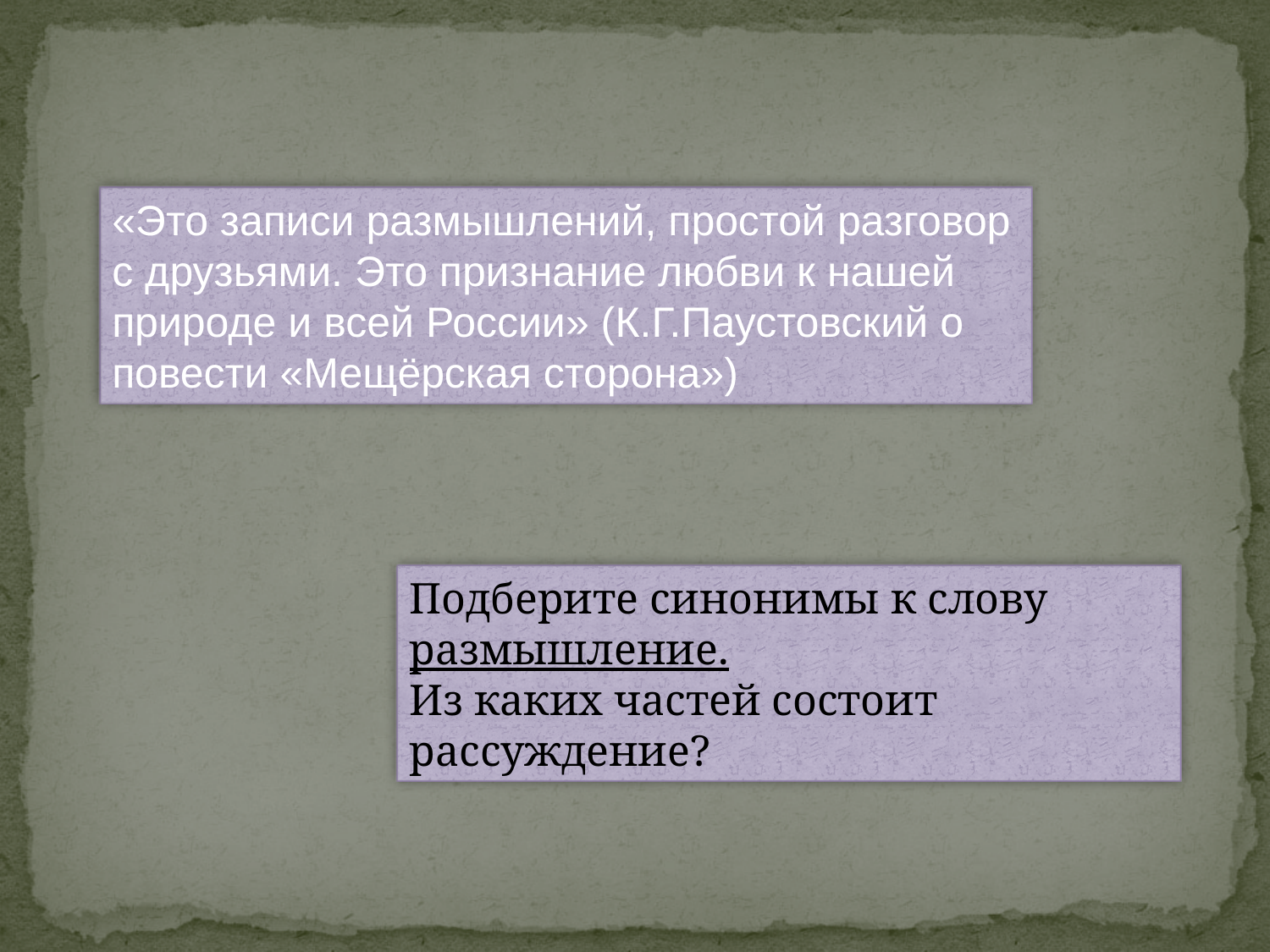

«Это записи размышлений, простой разговор с друзьями. Это признание любви к нашей природе и всей России» (К.Г.Паустовский о повести «Мещёрская сторона»)
Подберите синонимы к слову размышление.
Из каких частей состоит рассуждение?